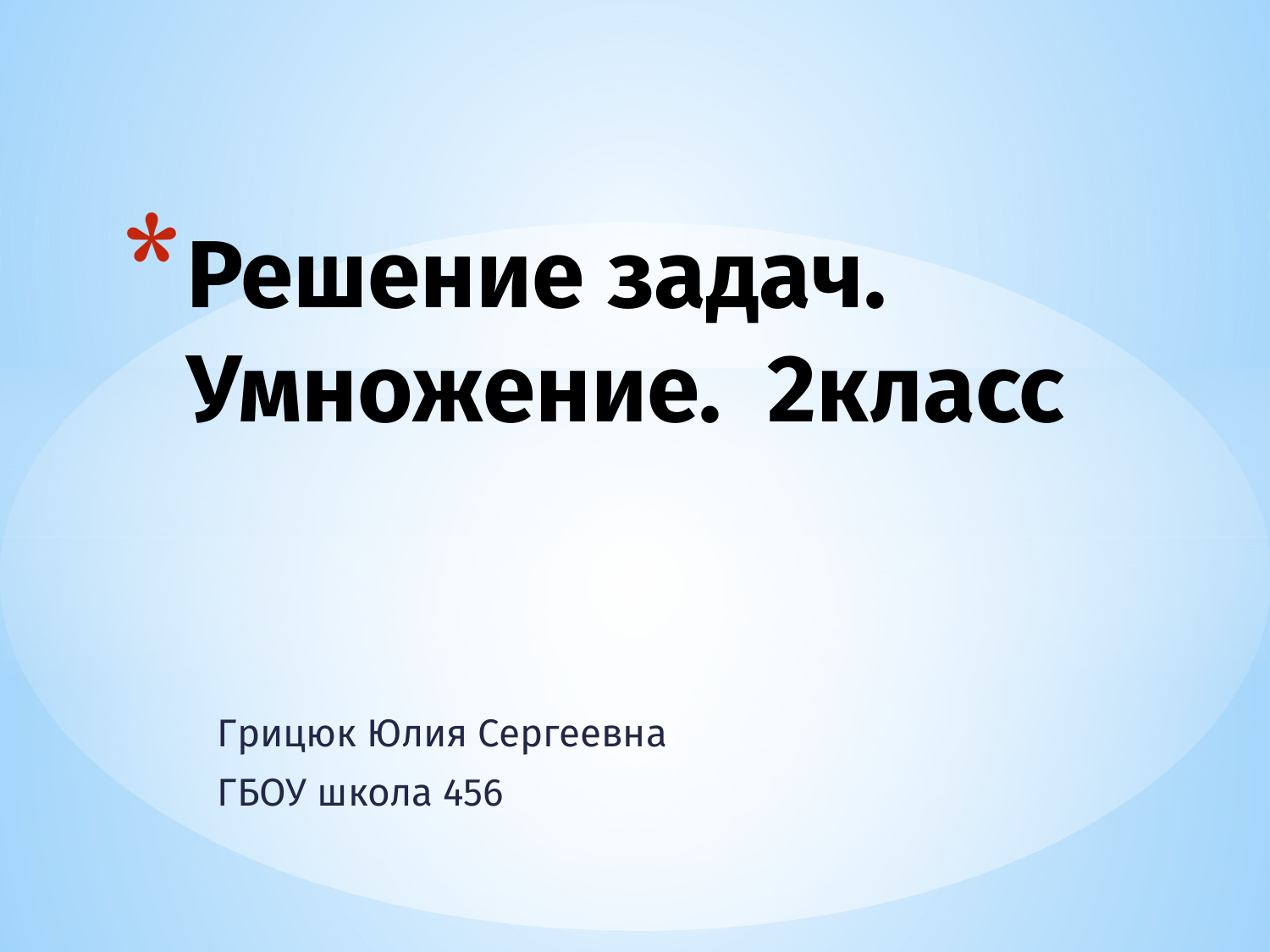

# Решение задач. Умножение.  2класс
Грицюк Юлия Сергеевна
ГБОУ школа 456